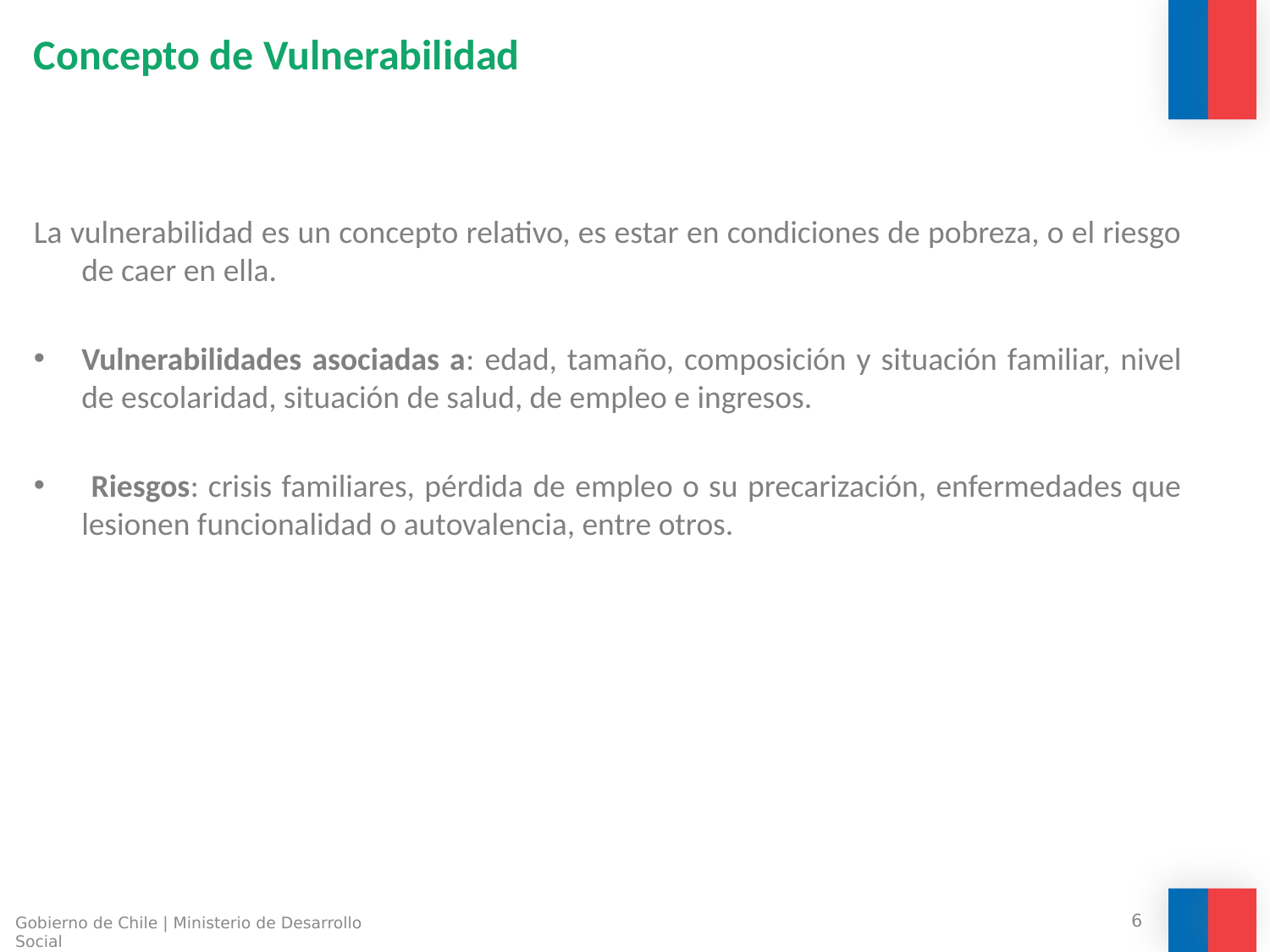

# Concepto de Vulnerabilidad
La vulnerabilidad es un concepto relativo, es estar en condiciones de pobreza, o el riesgo de caer en ella.

Vulnerabilidades asociadas a: edad, tamaño, composición y situación familiar, nivel de escolaridad, situación de salud, de empleo e ingresos.

 Riesgos: crisis familiares, pérdida de empleo o su precarización, enfermedades que lesionen funcionalidad o autovalencia, entre otros.

Gobierno de Chile | Ministerio de Desarrollo Social
6